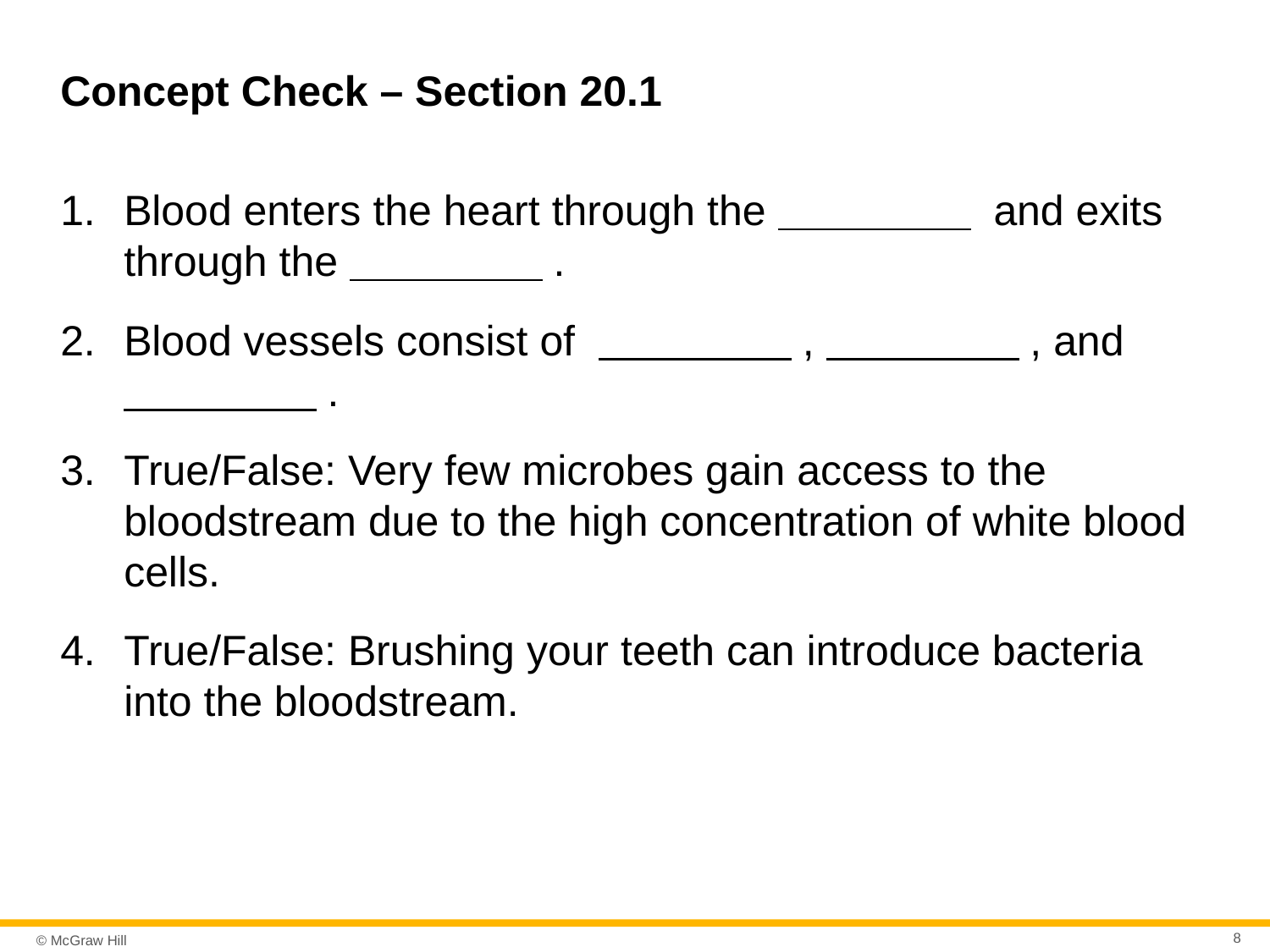

# Concept Check – Section 20.1
Blood enters the heart through the Blank   and exits through the Blank  .
Blood vessels consist of  Blank  , Blank  , and  Blank  .
True/False: Very few microbes gain access to the bloodstream due to the high concentration of white blood cells.
True/False: Brushing your teeth can introduce bacteria into the bloodstream.